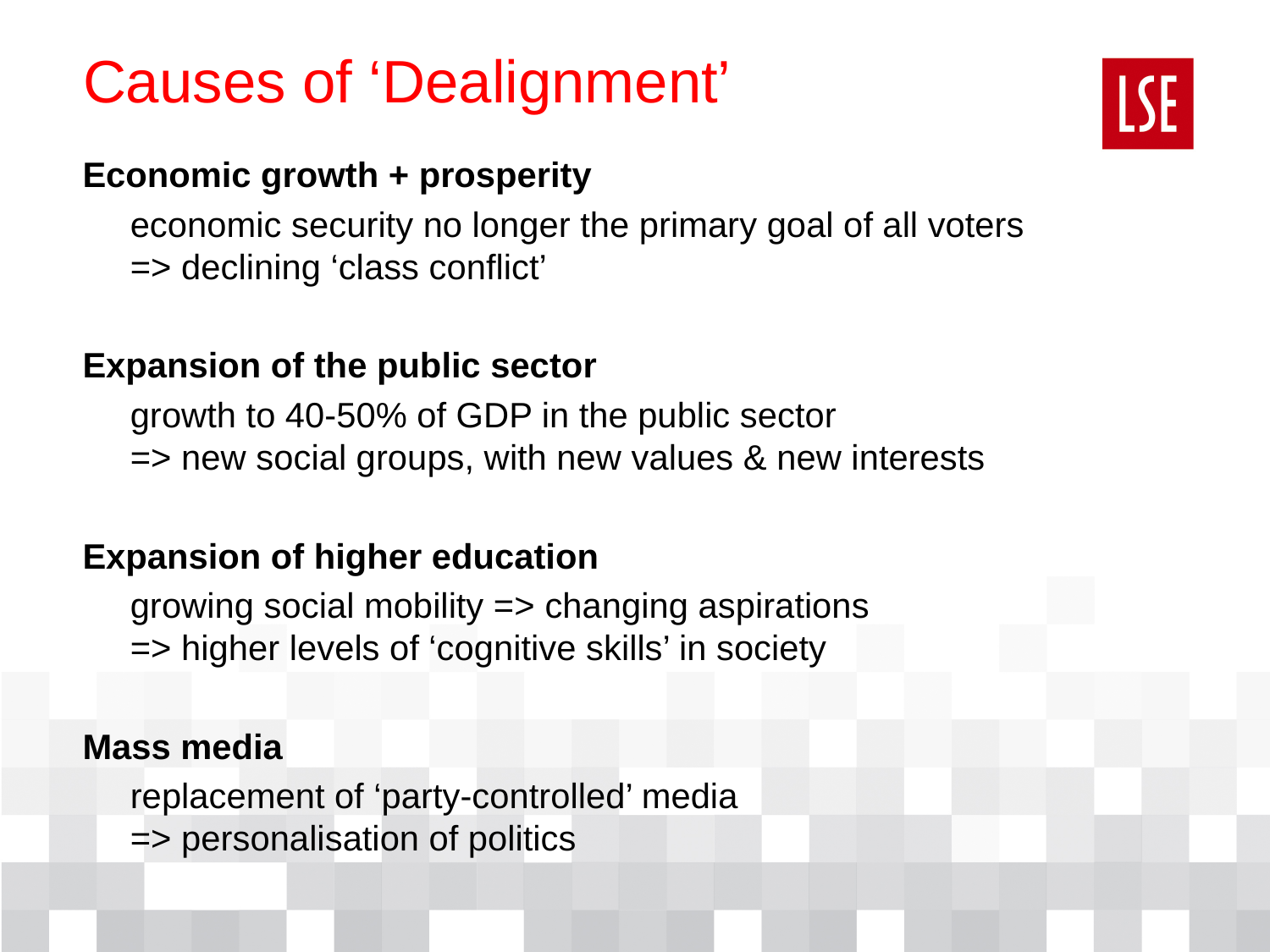

# Causes of ‘Dealignment’
Economic growth + prosperity
	economic security no longer the primary goal of all voters
=> declining ‘class conflict’

Expansion of the public sector
	growth to 40-50% of GDP in the public sector
=> new social groups, with new values & new interests

Expansion of higher education
	growing social mobility => changing aspirations
=> higher levels of ‘cognitive skills’ in society

Mass media
	replacement of ‘party-controlled’ media
=> personalisation of politics